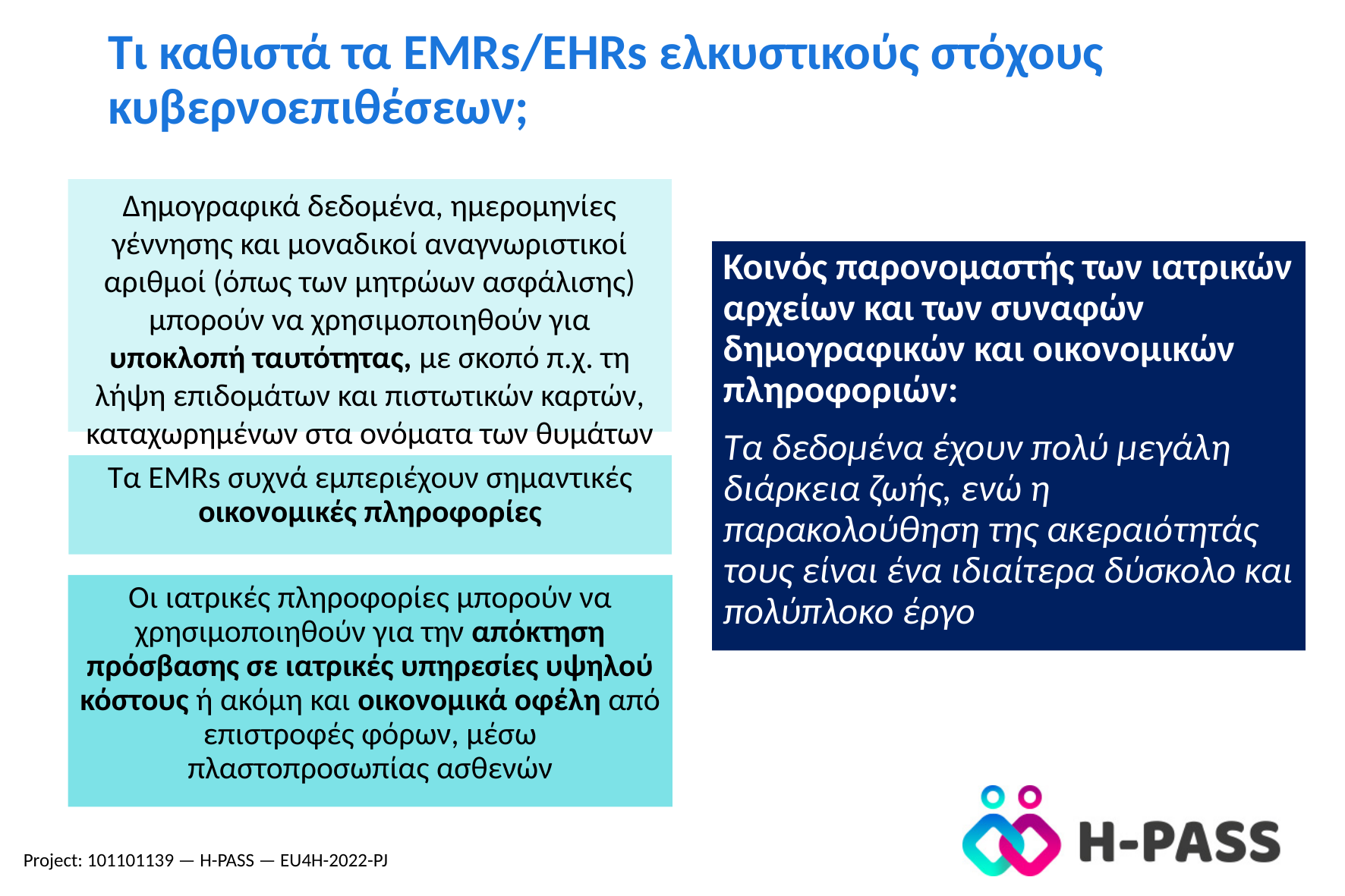

Τι καθιστά τα EMRs/EHRs ελκυστικούς στόχους κυβερνοεπιθέσεων;
Δημογραφικά δεδομένα, ημερομηνίες γέννησης και μοναδικοί αναγνωριστικοί αριθμοί (όπως των μητρώων ασφάλισης) μπορούν να χρησιμοποιηθούν για υποκλοπή ταυτότητας, με σκοπό π.χ. τη λήψη επιδομάτων και πιστωτικών καρτών, καταχωρημένων στα ονόματα των θυμάτων
Κοινός παρονομαστής των ιατρικών αρχείων και των συναφών δημογραφικών και οικονομικών πληροφοριών:
Τα δεδομένα έχουν πολύ μεγάλη διάρκεια ζωής, ενώ η παρακολούθηση της ακεραιότητάς τους είναι ένα ιδιαίτερα δύσκολο και πολύπλοκο έργο

Τα EMRs συχνά εμπεριέχουν σημαντικές οικονομικές πληροφορίες

Οι ιατρικές πληροφορίες μπορούν να χρησιμοποιηθούν για την απόκτηση πρόσβασης σε ιατρικές υπηρεσίες υψηλού κόστους ή ακόμη και οικονομικά οφέλη από επιστροφές φόρων, μέσω πλαστοπροσωπίας ασθενών

Project: 101101139 — H-PASS — EU4H-2022-PJ